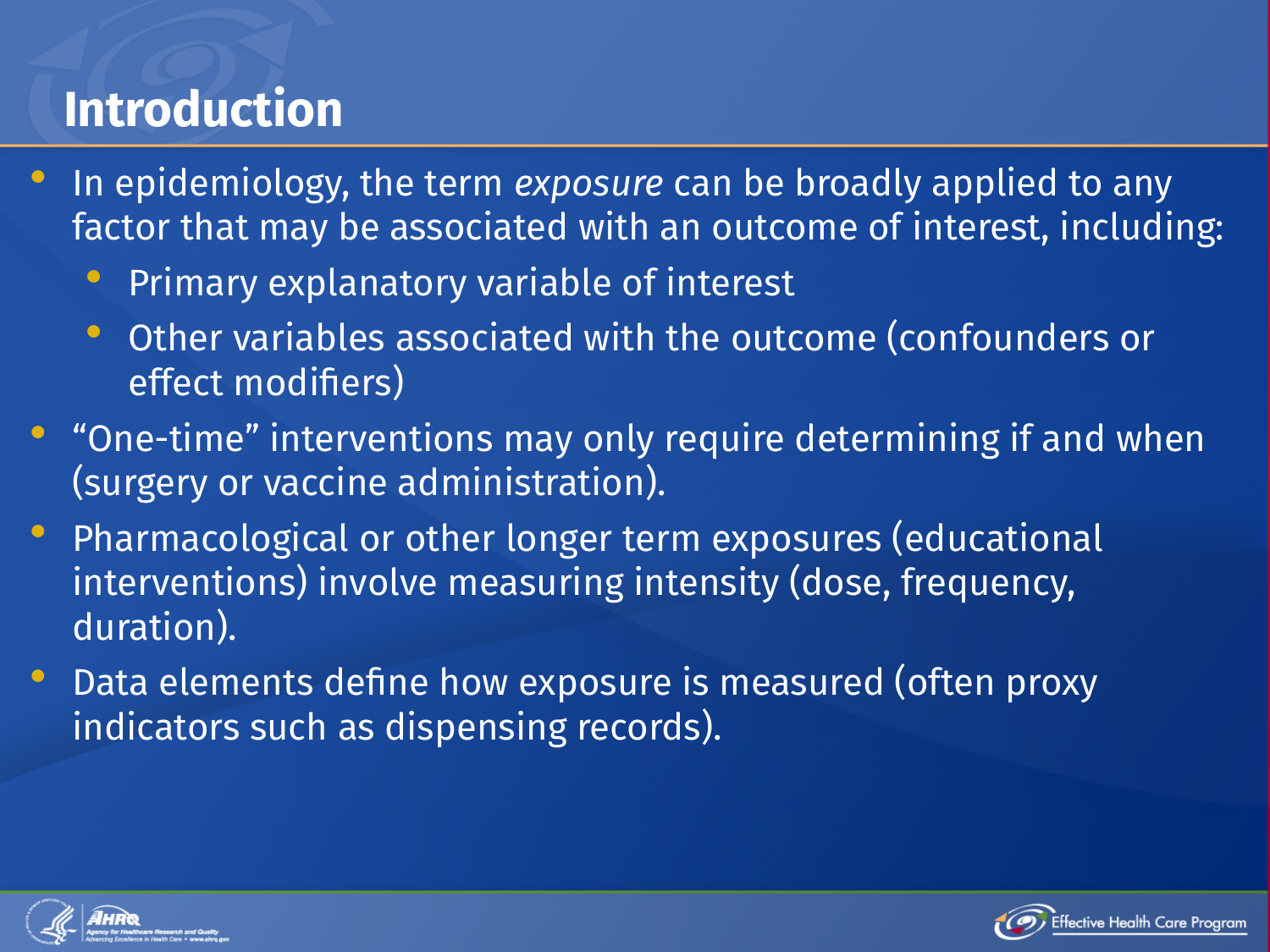

# Introduction
In epidemiology, the term exposure can be broadly applied to any factor that may be associated with an outcome of interest, including:
Primary explanatory variable of interest
Other variables associated with the outcome (confounders or effect modifiers)
“One-time” interventions may only require determining if and when (surgery or vaccine administration).
Pharmacological or other longer term exposures (educational interventions) involve measuring intensity (dose, frequency, duration).
Data elements define how exposure is measured (often proxy indicators such as dispensing records).